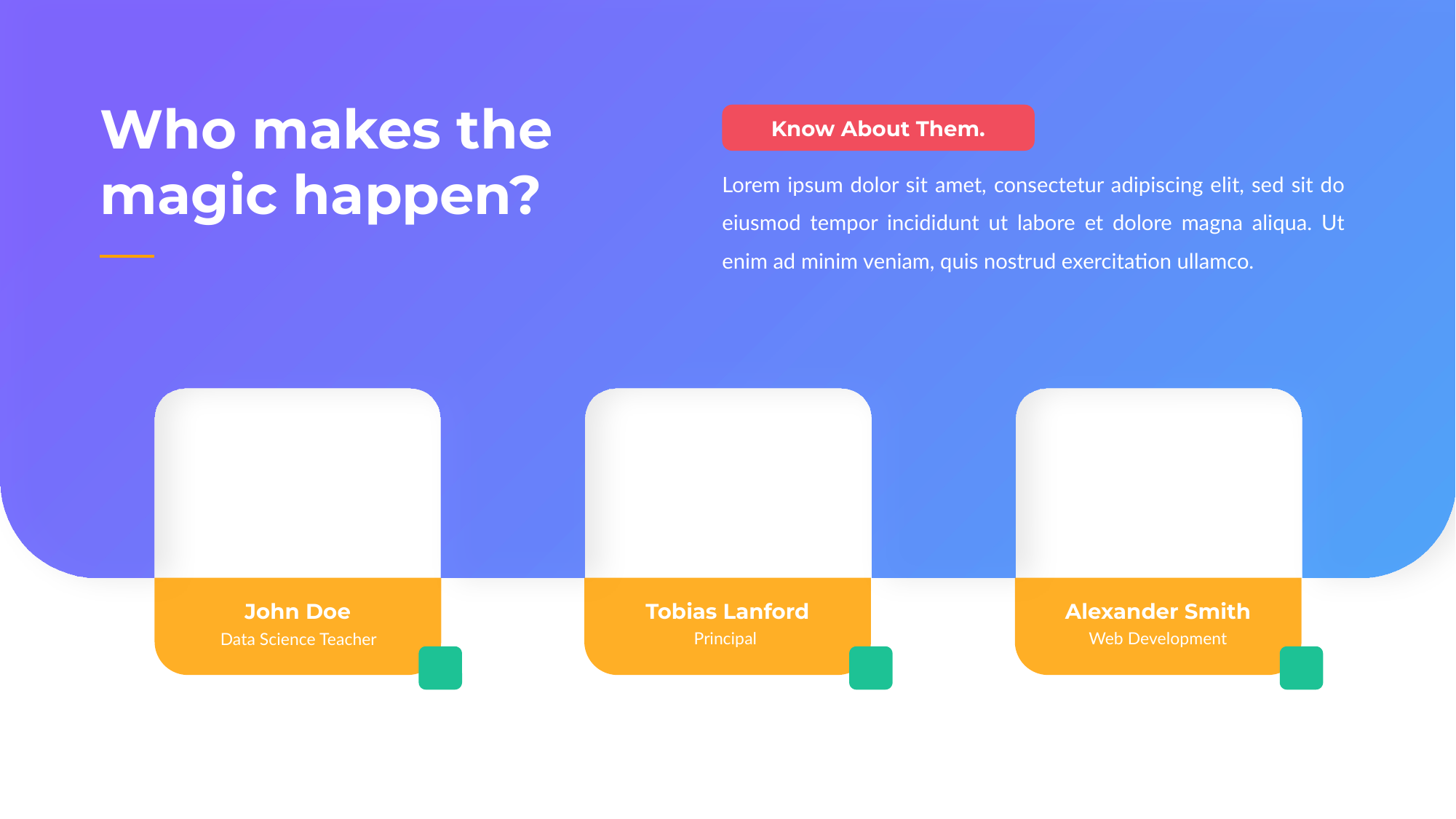

Who makes the magic happen?
Know About Them.
Lorem ipsum dolor sit amet, consectetur adipiscing elit, sed sit do eiusmod tempor incididunt ut labore et dolore magna aliqua. Ut enim ad minim veniam, quis nostrud exercitation ullamco.

John Doe
Tobias Lanford
Alexander Smith
Web Development
Principal
Data Science Teacher